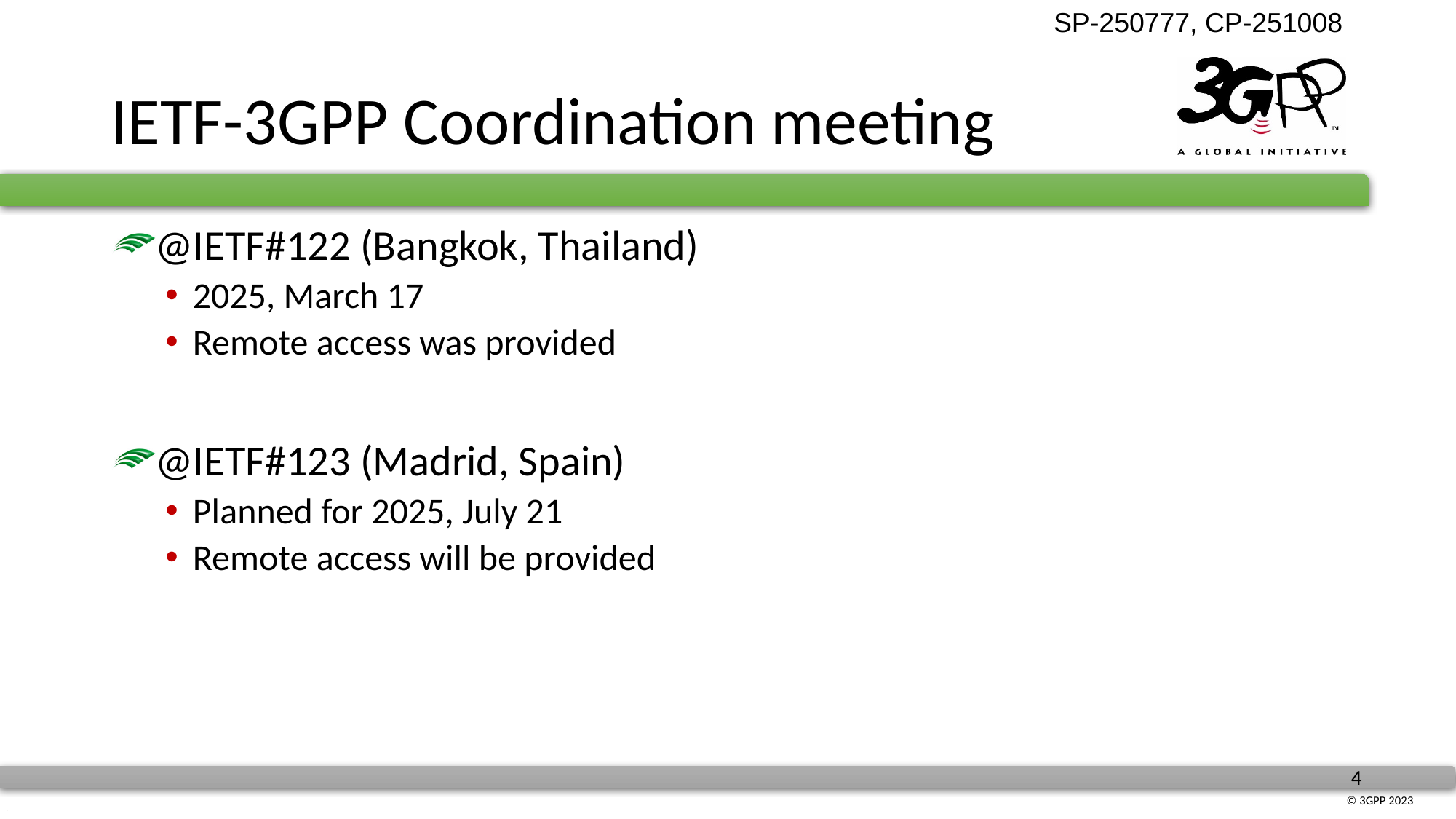

# IETF-3GPP Coordination meeting
@IETF#122 (Bangkok, Thailand)
2025, March 17
Remote access was provided

@IETF#123 (Madrid, Spain)
Planned for 2025, July 21
Remote access will be provided